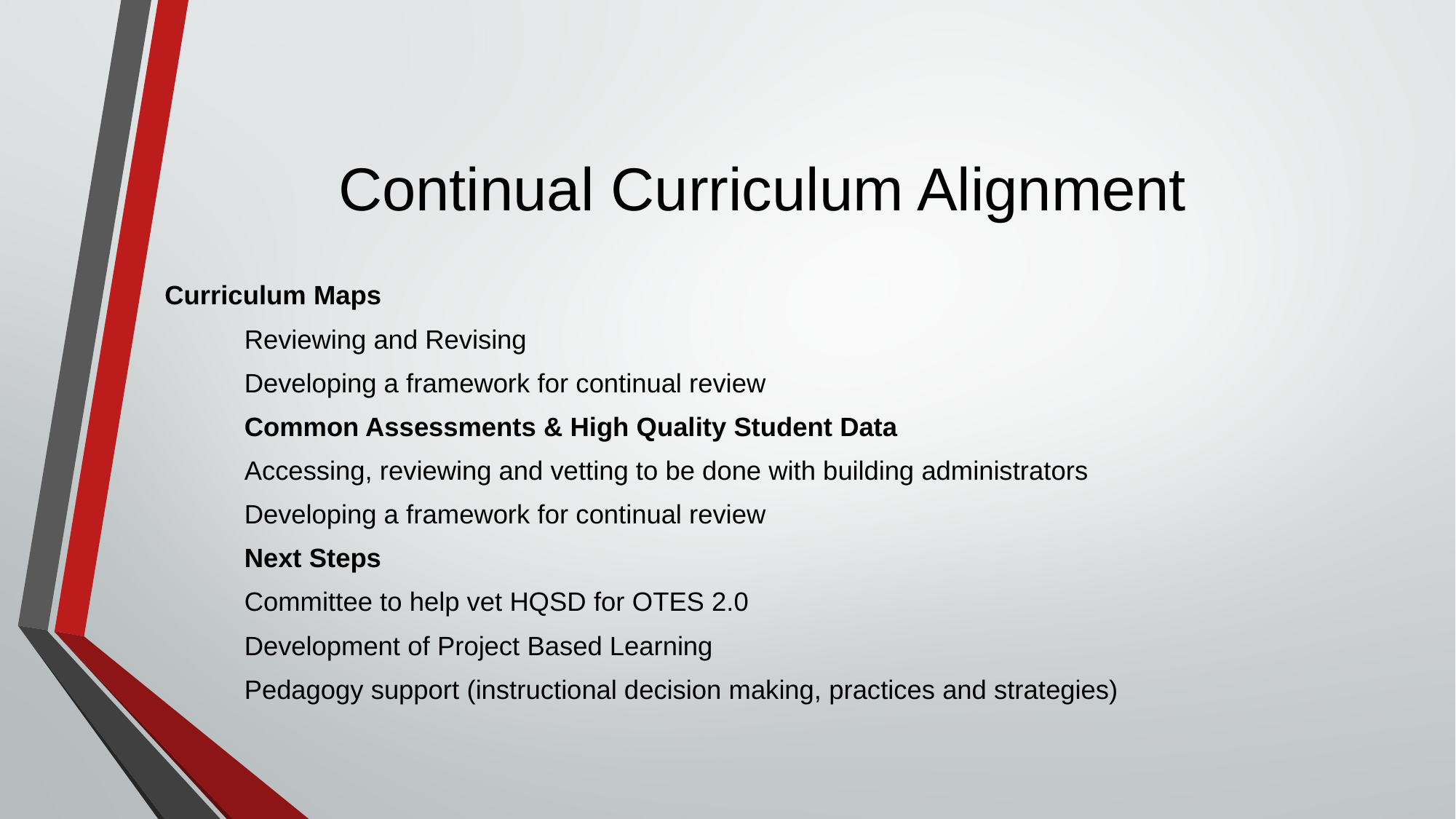

# Continual Curriculum Alignment
Curriculum Maps
	Reviewing and Revising
	Developing a framework for continual review
			Common Assessments & High Quality Student Data
				Accessing, reviewing and vetting to be done with building administrators
				Developing a framework for continual review
						Next Steps
							Committee to help vet HQSD for OTES 2.0
							Development of Project Based Learning
							Pedagogy support (instructional decision making, practices and strategies)